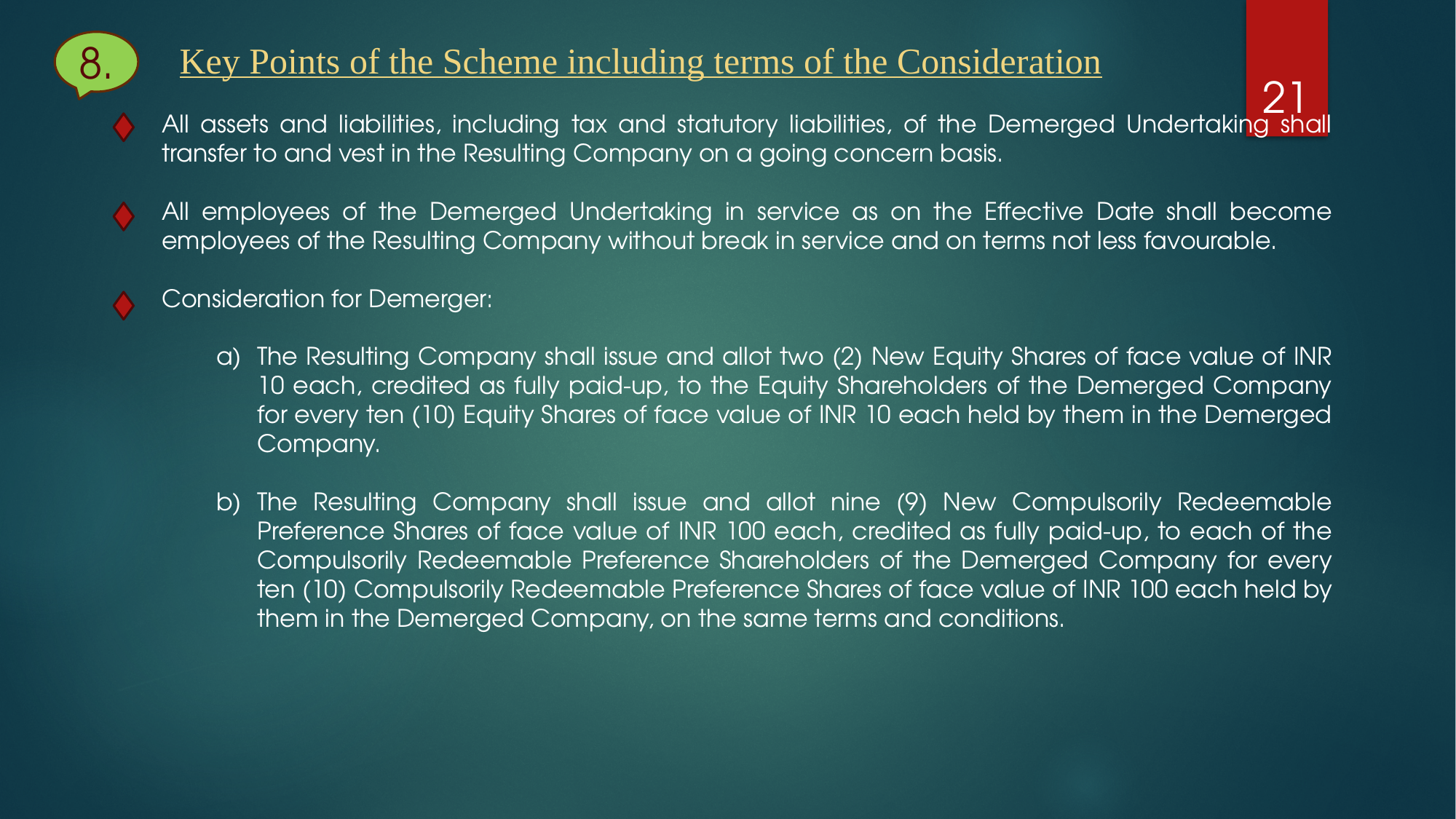

8.
Key Points of the Scheme including terms of the Consideration
21
All assets and liabilities, including tax and statutory liabilities, of the Demerged Undertaking shall transfer to and vest in the Resulting Company on a going concern basis.

All employees of the Demerged Undertaking in service as on the Effective Date shall become employees of the Resulting Company without break in service and on terms not less favourable.

Consideration for Demerger:

The Resulting Company shall issue and allot two (2) New Equity Shares of face value of INR 10 each, credited as fully paid-up, to the Equity Shareholders of the Demerged Company for every ten (10) Equity Shares of face value of INR 10 each held by them in the Demerged Company.

The Resulting Company shall issue and allot nine (9) New Compulsorily Redeemable Preference Shares of face value of INR 100 each, credited as fully paid-up, to each of the Compulsorily Redeemable Preference Shareholders of the Demerged Company for every ten (10) Compulsorily Redeemable Preference Shares of face value of INR 100 each held by them in the Demerged Company, on the same terms and conditions.